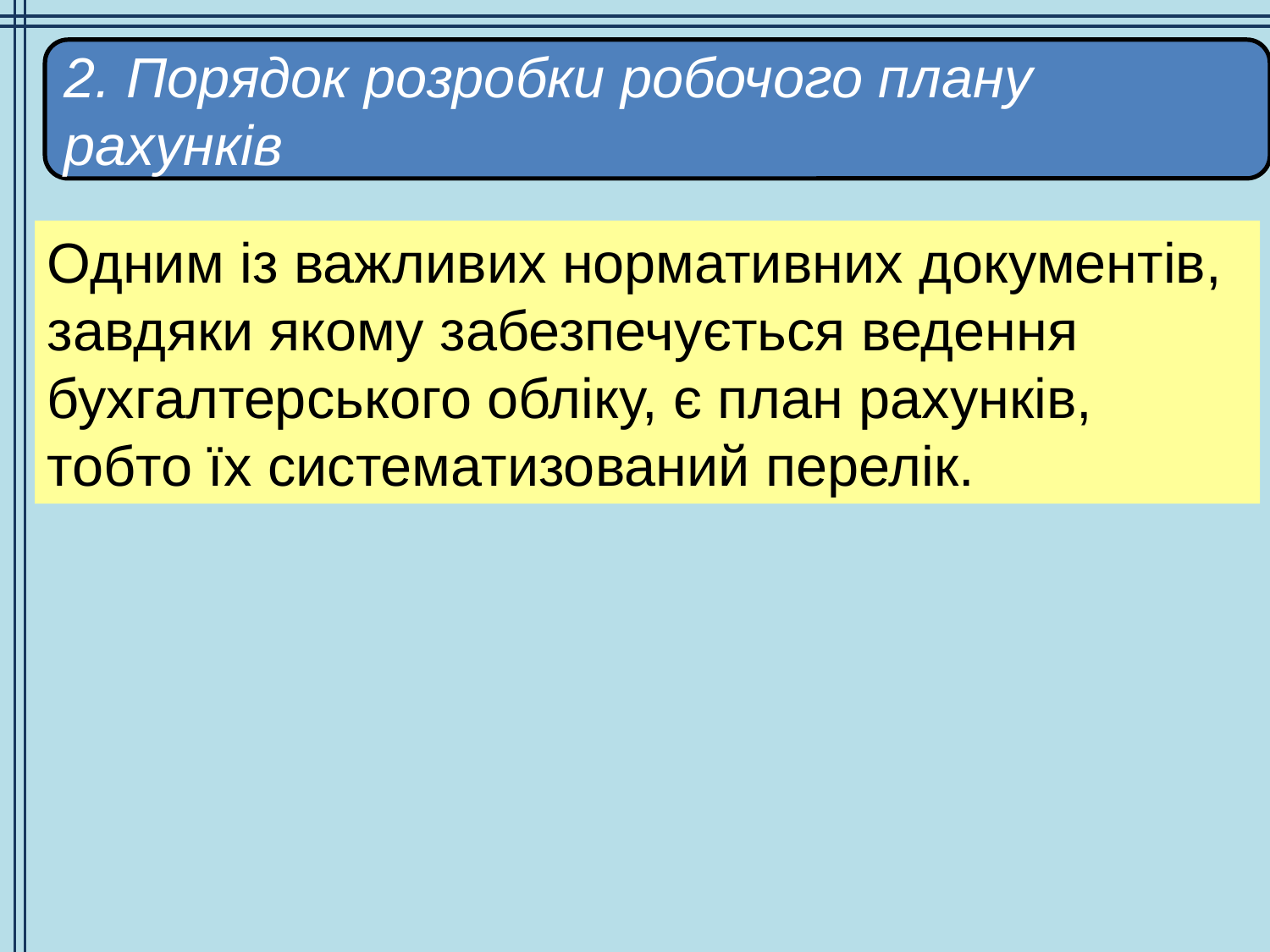

2. Порядок розробки робочого плану рахунків
Одним із важливих нормативних документів, завдяки якому забезпечується ведення бухгалтерського обліку, є план рахунків, тобто їх систематизований перелік.